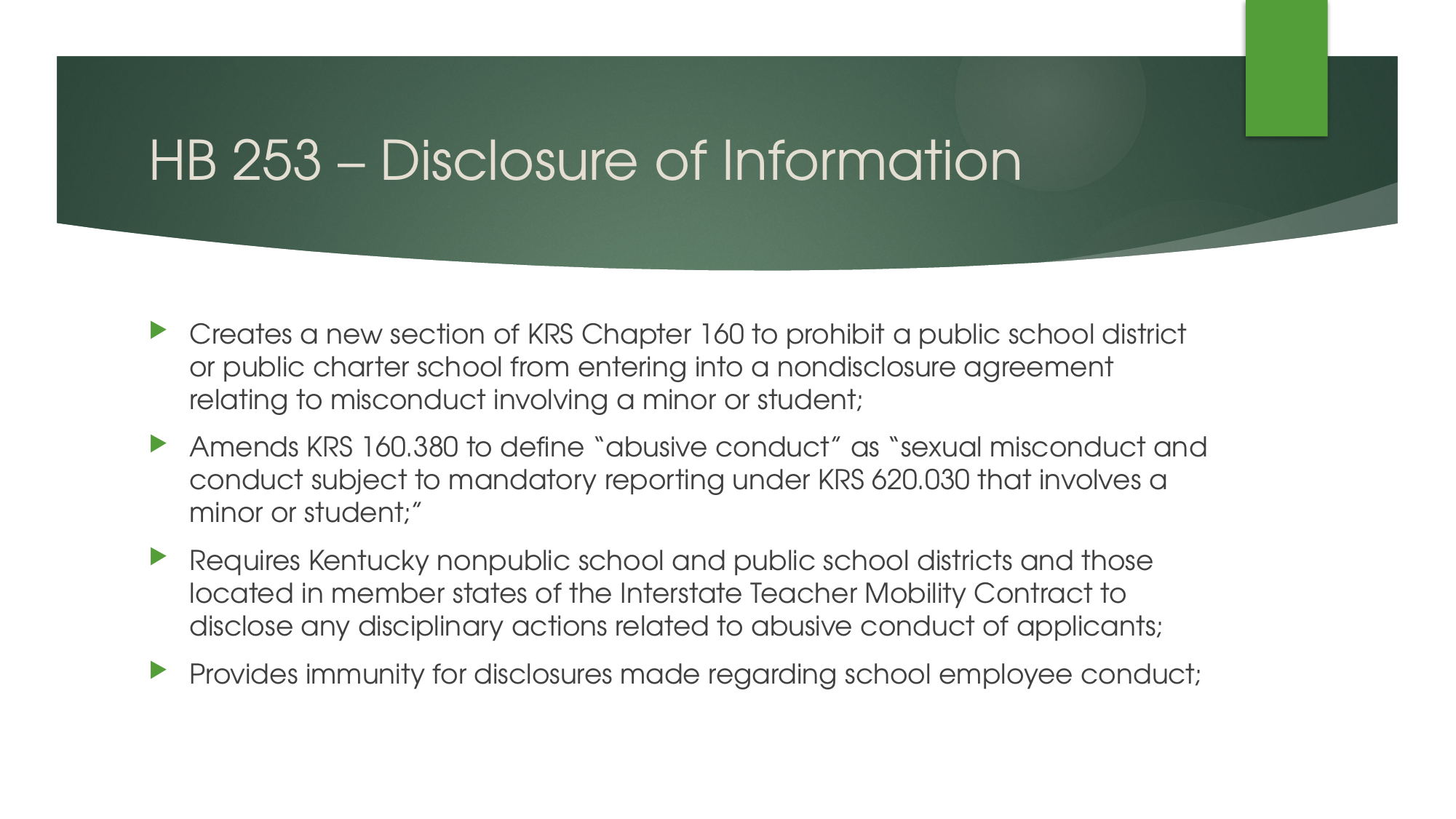

# HB 253 – Disclosure of Information
Creates a new section of KRS Chapter 160 to prohibit a public school district or public charter school from entering into a nondisclosure agreement relating to misconduct involving a minor or student;
Amends KRS 160.380 to define “abusive conduct” as “sexual misconduct and conduct subject to mandatory reporting under KRS 620.030 that involves a minor or student;”
Requires Kentucky nonpublic school and public school districts and those located in member states of the Interstate Teacher Mobility Contract to disclose any disciplinary actions related to abusive conduct of applicants;
Provides immunity for disclosures made regarding school employee conduct;